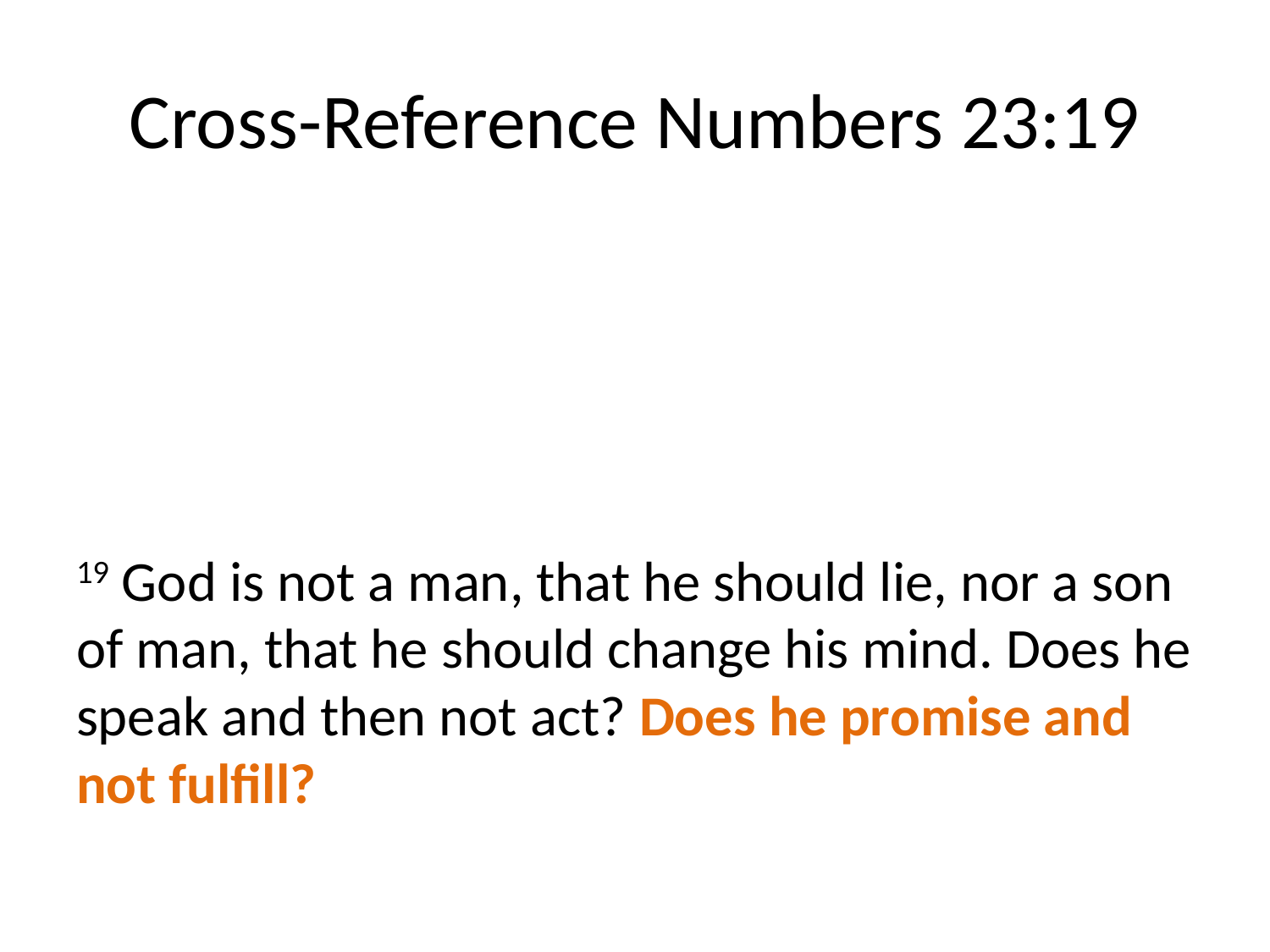

# Cross-Reference Numbers 23:19

19 God is not a man, that he should lie, nor a son of man, that he should change his mind. Does he speak and then not act? Does he promise and not fulfill?